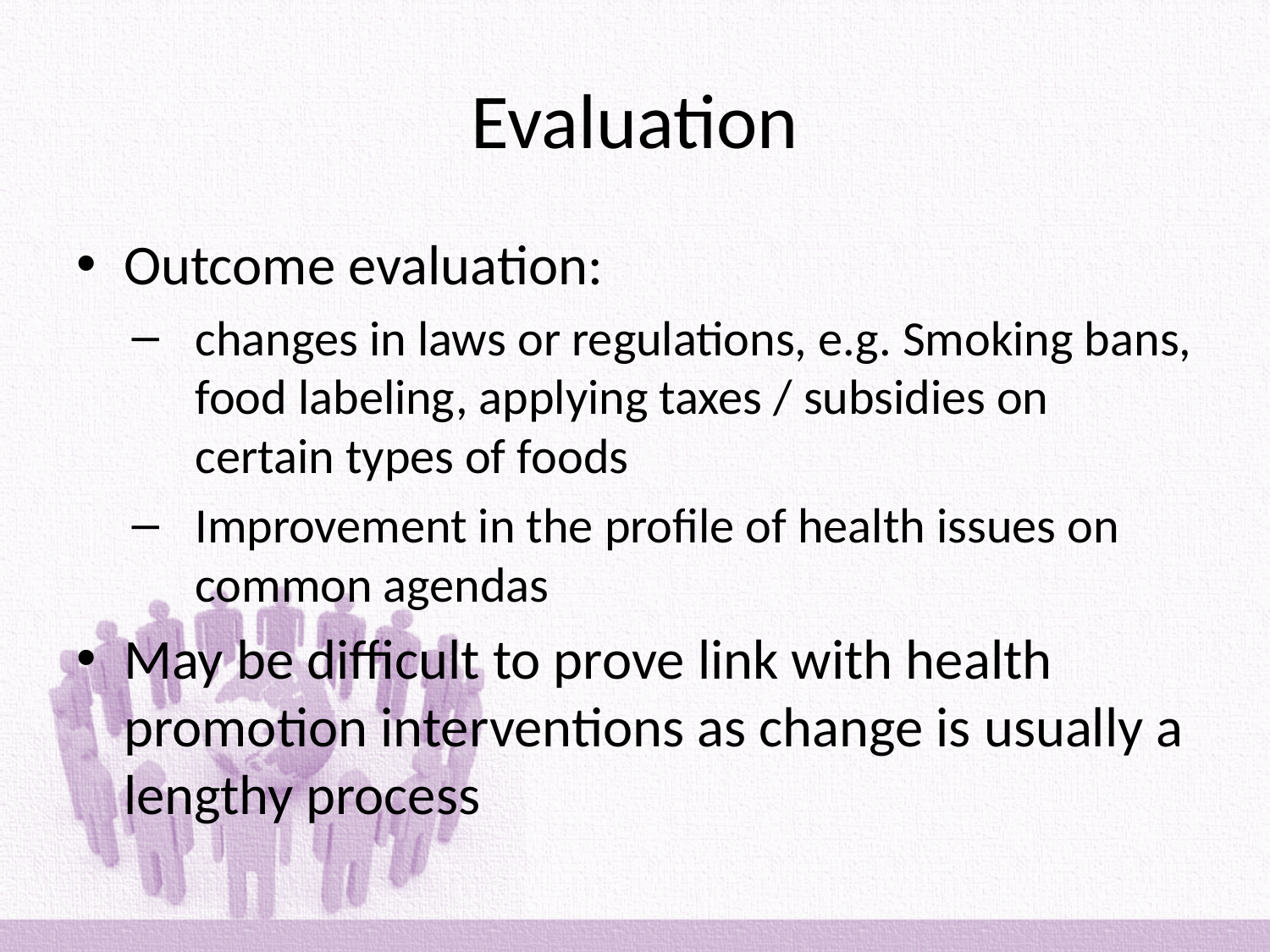

# Evaluation
Outcome evaluation:
changes in laws or regulations, e.g. Smoking bans, food labeling, applying taxes / subsidies on certain types of foods
Improvement in the profile of health issues on common agendas
May be difficult to prove link with health promotion interventions as change is usually a lengthy process